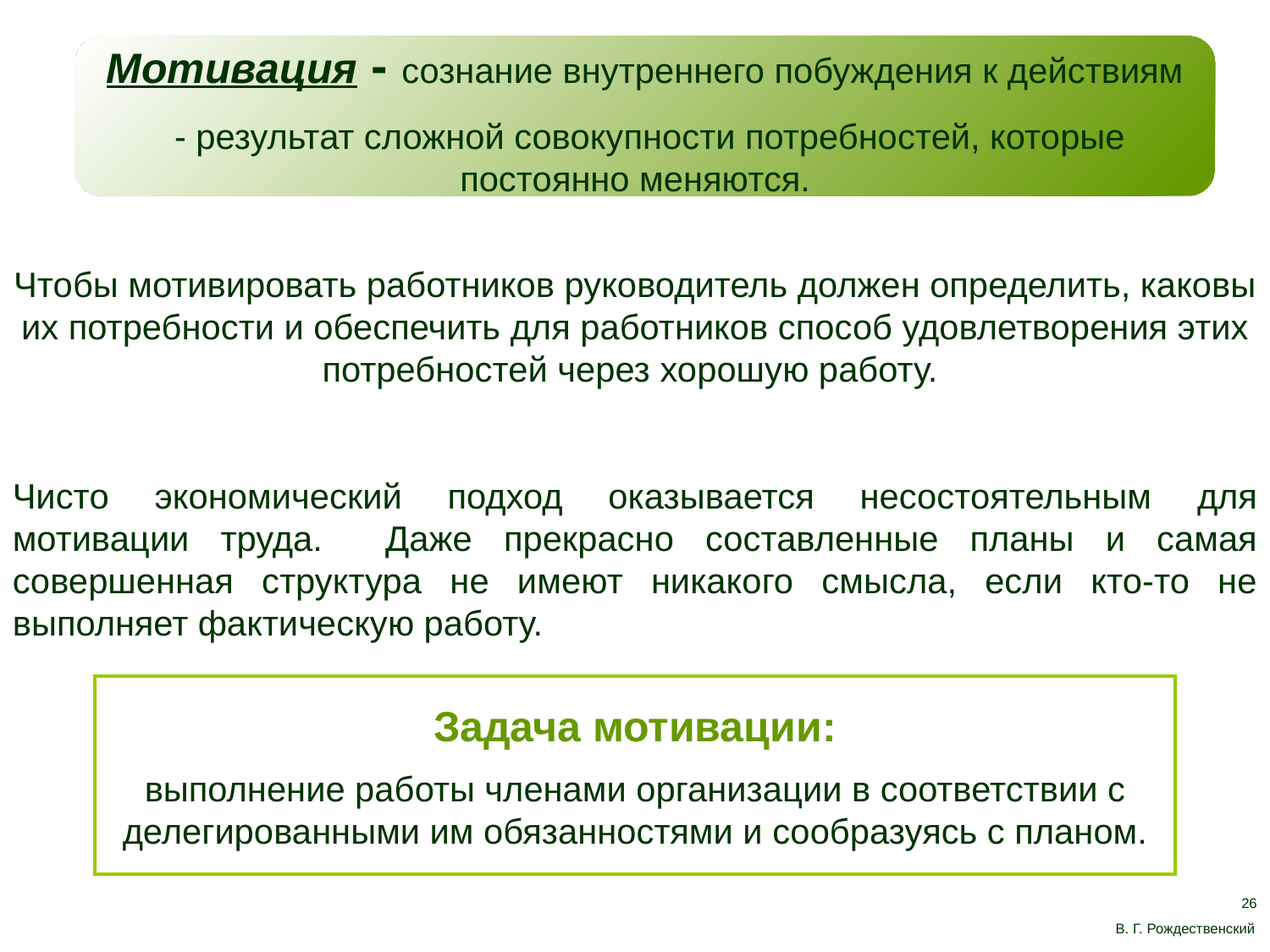

Мотивация - сознание внутреннего побуждения к действиям

 - результат сложной совокупности потребностей, которые постоянно меняются.
Чтобы мотивировать работников руководитель должен определить, каковы их потребности и обеспечить для работников способ удовлетворения этих потребностей через хорошую работу.

Чисто экономический подход оказывается несостоятельным для мотивации труда.  Даже прекрасно составленные планы и самая совершенная структура не имеют никакого смысла, если кто-то не выполняет фактическую работу.

Задача мотивации:

выполнение работы членами организации в соответствии с делегированными им обязанностями и сообразуясь с планом.

26
В. Г. Рождественский